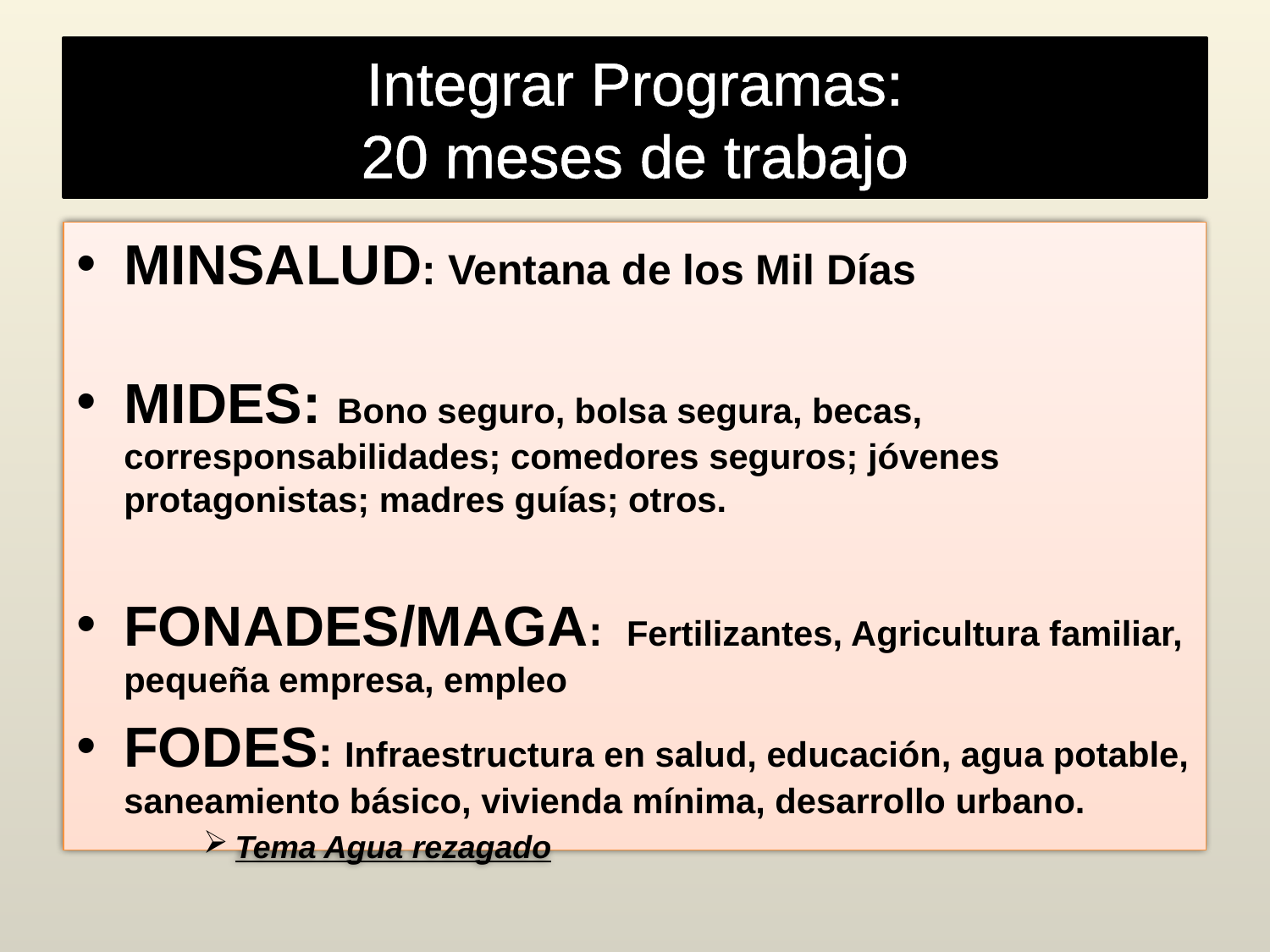

# Integrar Programas: 20 meses de trabajo
MINSALUD: Ventana de los Mil Días

MIDES: Bono seguro, bolsa segura, becas, corresponsabilidades; comedores seguros; jóvenes protagonistas; madres guías; otros.

FONADES/MAGA:  Fertilizantes, Agricultura familiar, pequeña empresa, empleo
FODES: Infraestructura en salud, educación, agua potable, saneamiento básico, vivienda mínima, desarrollo urbano.
Tema Agua rezagado